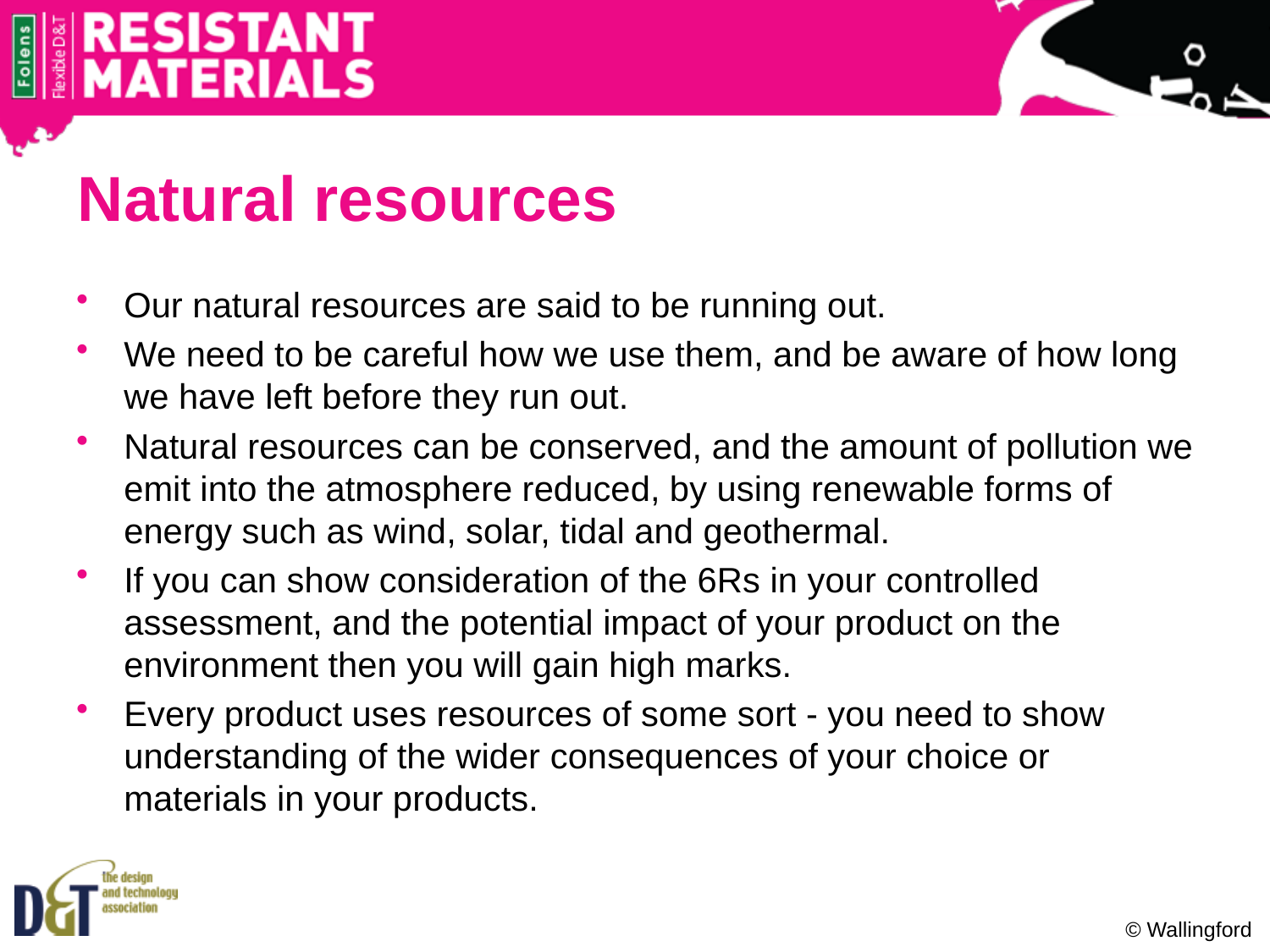

# Natural resources
Our natural resources are said to be running out.
We need to be careful how we use them, and be aware of how long we have left before they run out.
Natural resources can be conserved, and the amount of pollution we emit into the atmosphere reduced, by using renewable forms of energy such as wind, solar, tidal and geothermal.
If you can show consideration of the 6Rs in your controlled assessment, and the potential impact of your product on the environment then you will gain high marks.
Every product uses resources of some sort - you need to show understanding of the wider consequences of your choice or materials in your products.
© Wallingford